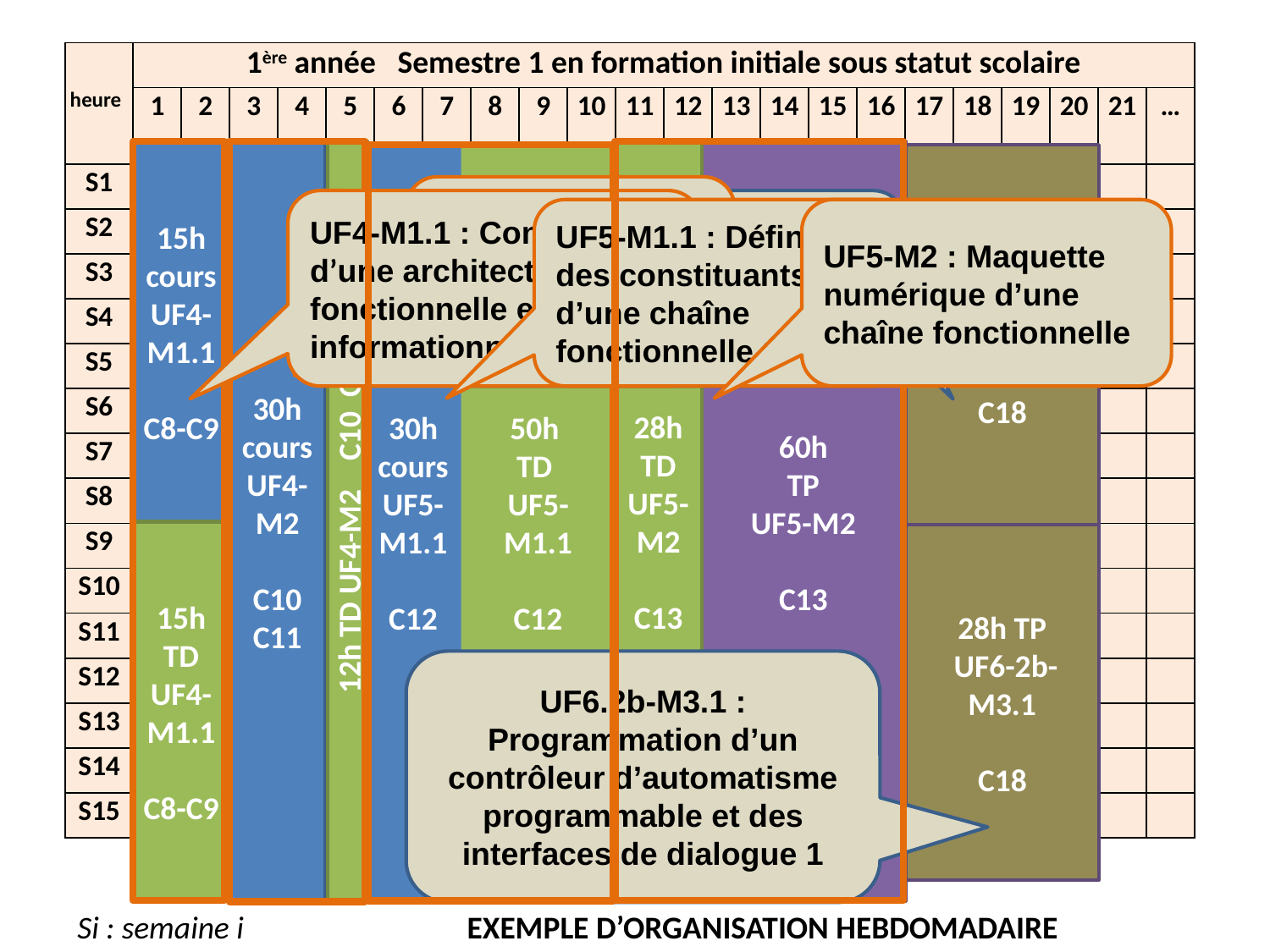

| heure | 1ère année Semestre 1 en formation initiale sous statut scolaire |  |  |  |  |  |  |  |  |  |  |  |  |  |  |  |  |  |  |  |  |  |
| --- | --- | --- | --- | --- | --- | --- | --- | --- | --- | --- | --- | --- | --- | --- | --- | --- | --- | --- | --- | --- | --- | --- |
|  | 1 | 2 | 3 | 4 | 5 | 6 | 7 | 8 | 9 | 10 | 11 | 12 | 13 | 14 | 15 | 16 | 17 | 18 | 19 | 20 | 21 | … |
| S1 |  |  |  |  |  |  |  |  |  |  |  |  |  |  |  |  |  |  |  |  |  |  |
| S2 |  |  |  |  |  |  |  |  |  |  |  |  |  |  |  |  |  |  |  |  |  |  |
| S3 |  |  |  |  |  |  |  |  |  |  |  |  |  |  |  |  |  |  |  |  |  |  |
| S4 |  |  |  |  |  |  |  |  |  |  |  |  |  |  |  |  |  |  |  |  |  |  |
| S5 |  |  |  |  |  |  |  |  |  |  |  |  |  |  |  |  |  |  |  |  |  |  |
| S6 |  |  |  |  |  |  |  |  |  |  |  |  |  |  |  |  |  |  |  |  |  |  |
| S7 |  |  |  |  |  |  |  |  |  |  |  |  |  |  |  |  |  |  |  |  |  |  |
| S8 |  |  |  |  |  |  |  |  |  |  |  |  |  |  |  |  |  |  |  |  |  |  |
| S9 |  |  |  |  |  |  |  |  |  |  |  |  |  |  |  |  |  |  |  |  |  |  |
| S10 |  |  |  |  |  |  |  |  |  |  |  |  |  |  |  |  |  |  |  |  |  |  |
| S11 |  |  |  |  |  |  |  |  |  |  |  |  |  |  |  |  |  |  |  |  |  |  |
| S12 |  |  |  |  |  |  |  |  |  |  |  |  |  |  |  |  |  |  |  |  |  |  |
| S13 |  |  |  |  |  |  |  |  |  |  |  |  |  |  |  |  |  |  |  |  |  |  |
| S14 |  |  |  |  |  |  |  |  |  |  |  |  |  |  |  |  |  |  |  |  |  |  |
| S15 |  |  |  |  |  |  |  |  |  |  |  |  |  |  |  |  |  |  |  |  |  |  |
15h cours UF4-M1.1

C8-C9
15h TD UF4-M1.1

C8-C9

UF4-M1.1 : Conception d’une architecture fonctionnelle et
informationnelle 1

30h cours UF4-M2

C10
C11
12h TD UF4-M2    C10  C11

UF4-M2 : Conception d’une architecture matérielle
28h TD UF5-M2

C13
60h
 TP
UF5-M2

C13

UF5-M2 : Maquette numérique d’une chaîne fonctionnelle
30h cours UF5-M1.1

C12
50h
TD
UF5-M1.1

C12

UF5-M1.1 : Définition des constituants d’une chaîne
fonctionnelle 1

30h TP
 UF6-2b-M2.1

C18
28h TP
 UF6-2b-M3.1

C18
UF6.2b-M2.1 : Réalisation matérielle du système 1
UF6.2b-M3.1 : Programmation d’un contrôleur d’automatisme
programmable et des interfaces de dialogue 1
Si : semaine i
EXEMPLE D’ORGANISATION HEBDOMADAIRE